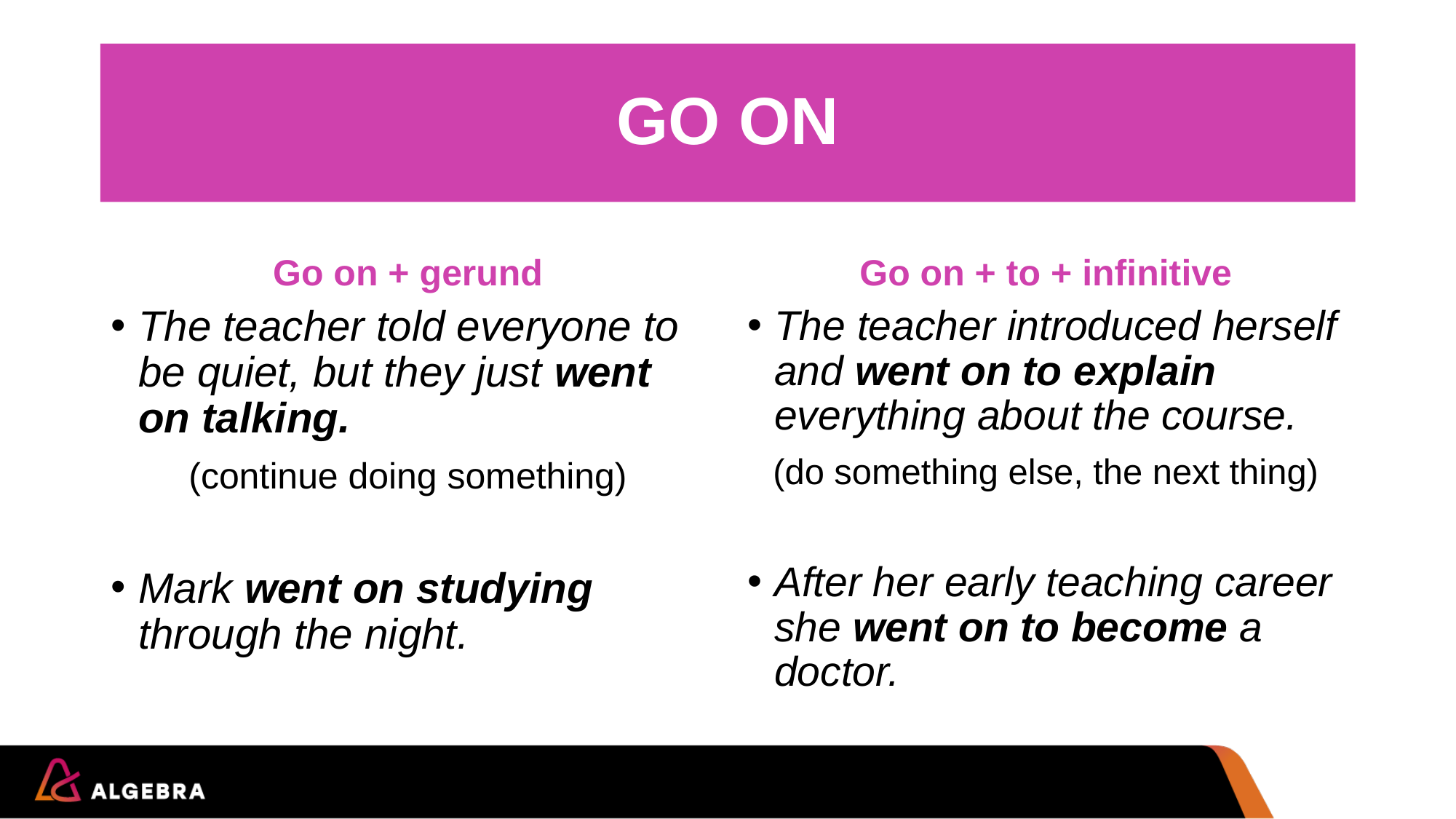

# GO ON
Go on + gerund
Go on + to + infinitive
The teacher told everyone to be quiet, but they just went on talking.
(continue doing something)

Mark went on studying through the night.
The teacher introduced herself and went on to explain everything about the course.
(do something else, the next thing)

After her early teaching career she went on to become a doctor.